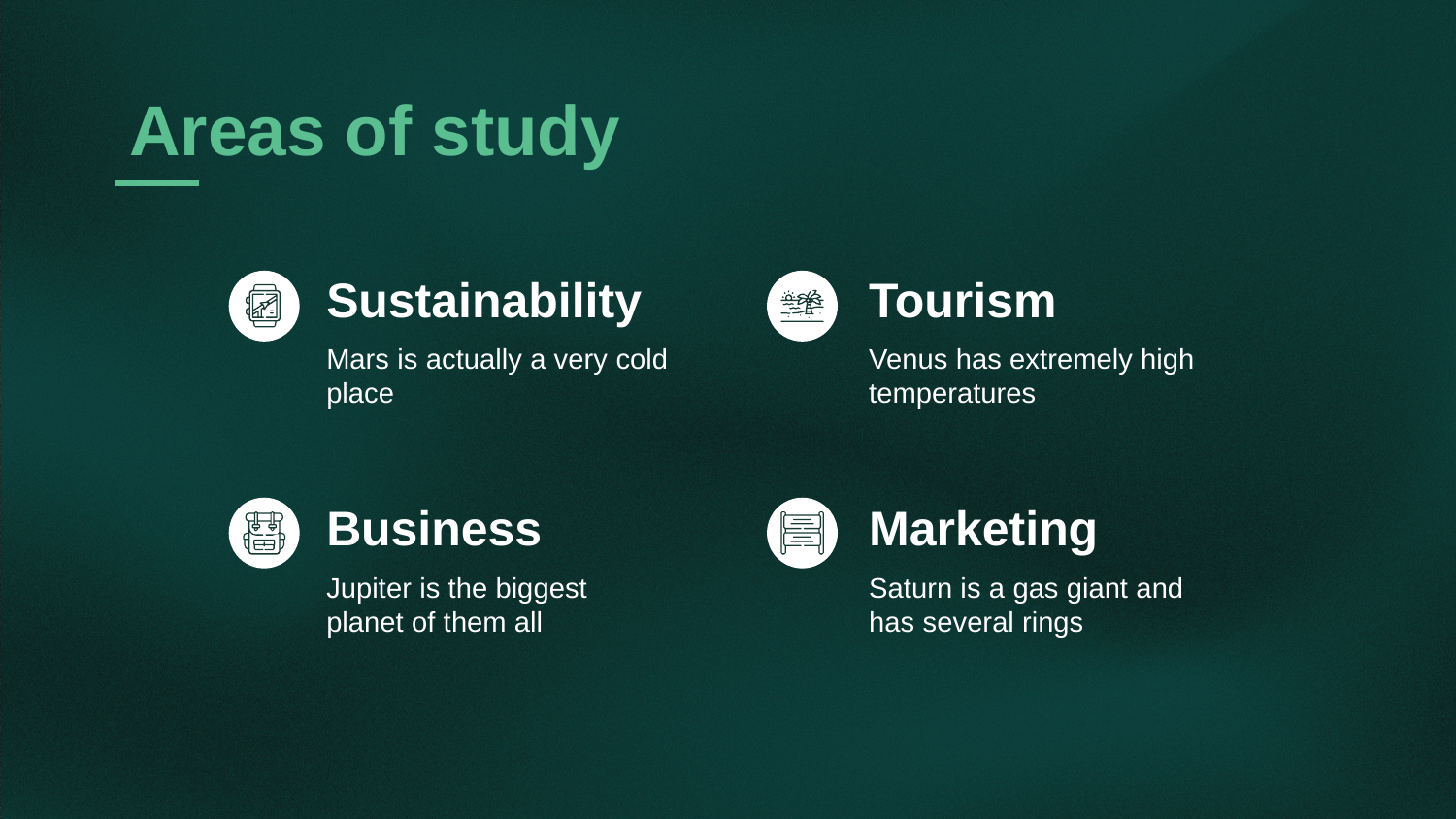

# Areas of study

Sustainability
Tourism

Mars is actually a very cold place
Venus has extremely high temperatures

Business
Marketing

Jupiter is the biggest planet of them all
Saturn is a gas giant and has several rings